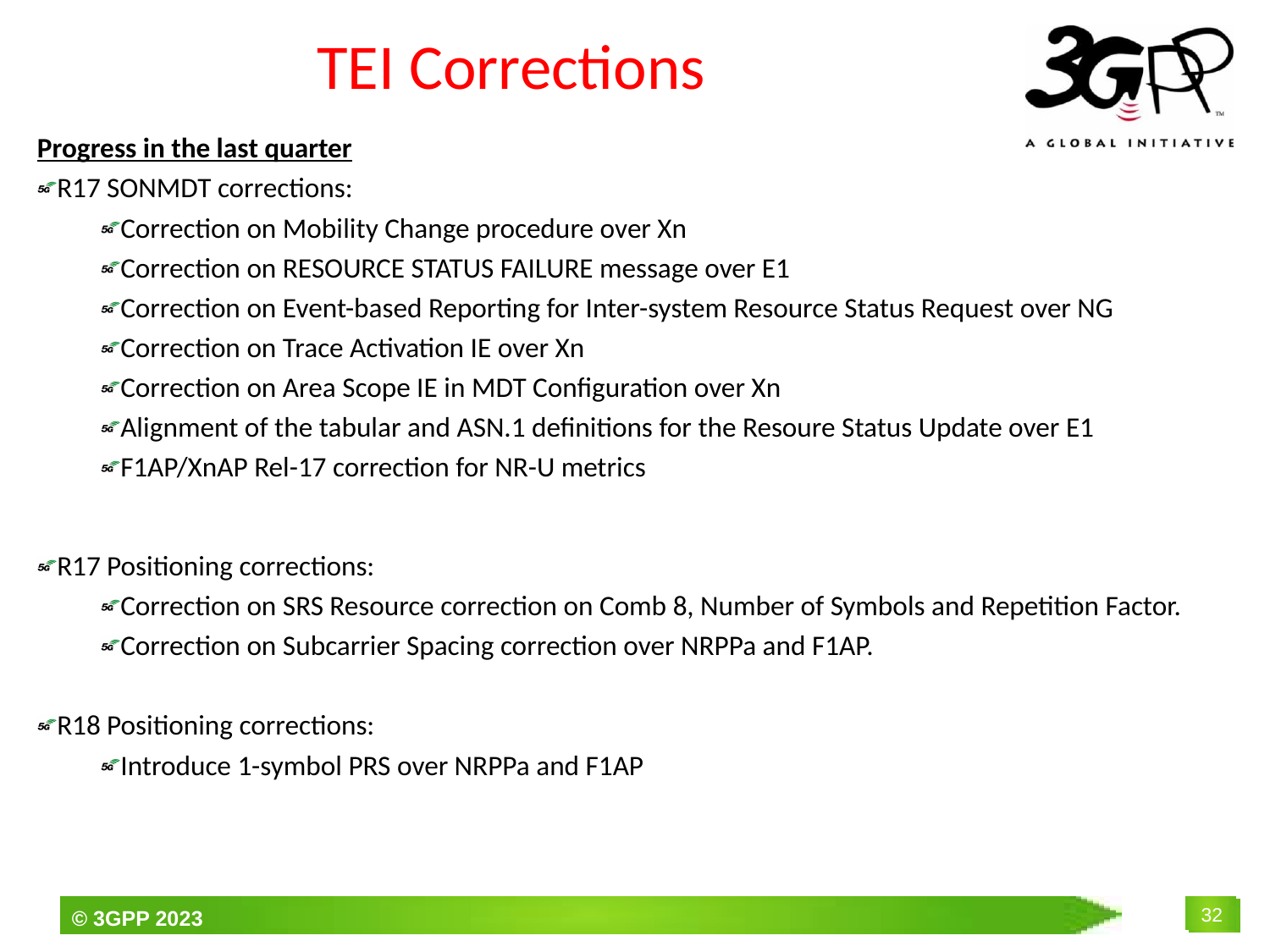

# TEI Corrections
Progress in the last quarter
R17 SONMDT corrections:
Correction on Mobility Change procedure over Xn
Correction on RESOURCE STATUS FAILURE message over E1
Correction on Event-based Reporting for Inter-system Resource Status Request over NG
Correction on Trace Activation IE over Xn
Correction on Area Scope IE in MDT Configuration over Xn
Alignment of the tabular and ASN.1 definitions for the Resoure Status Update over E1
F1AP/XnAP Rel-17 correction for NR-U metrics

R17 Positioning corrections:
Correction on SRS Resource correction on Comb 8, Number of Symbols and Repetition Factor.
Correction on Subcarrier Spacing correction over NRPPa and F1AP.

R18 Positioning corrections:
Introduce 1-symbol PRS over NRPPa and F1AP

32